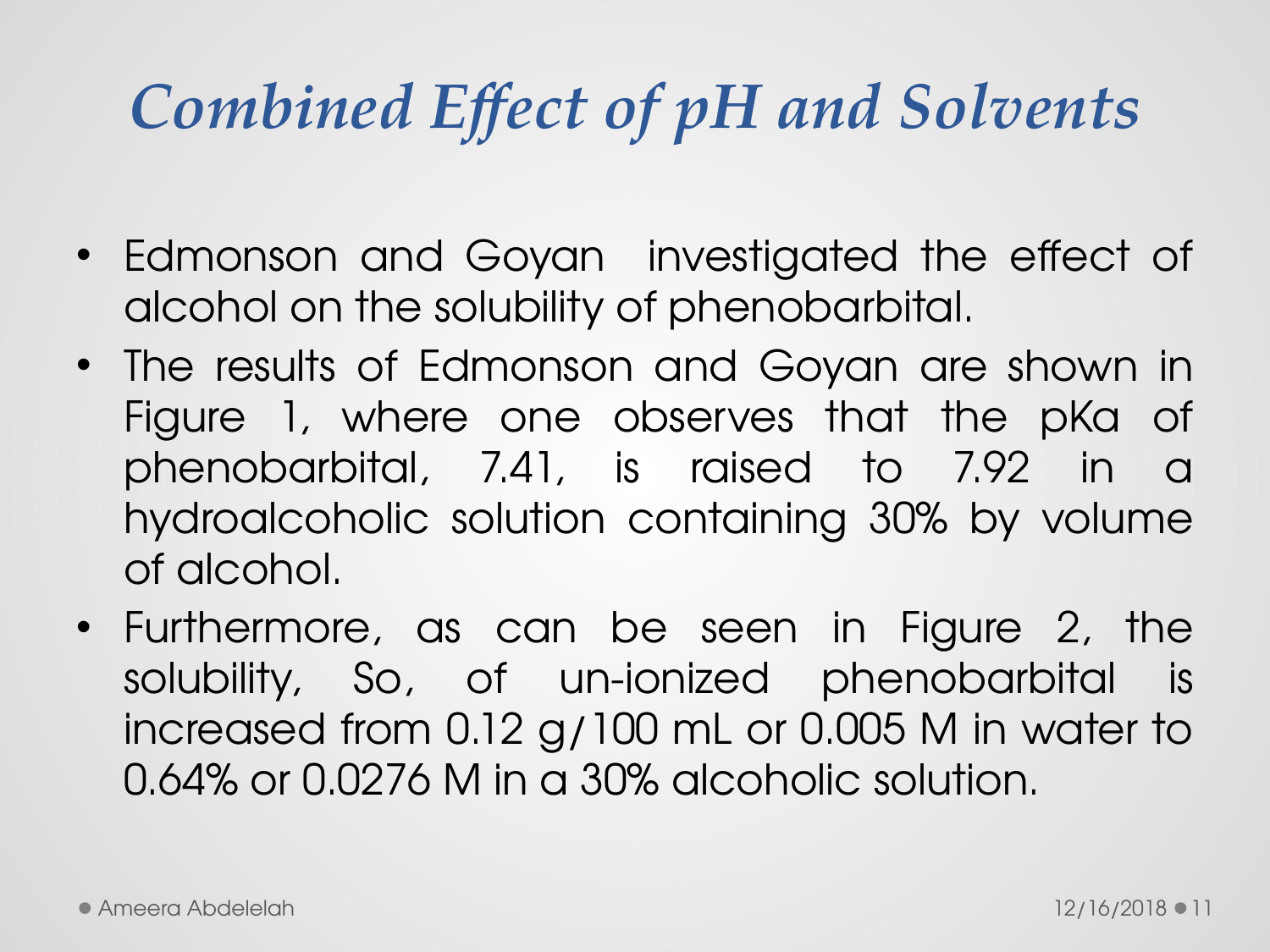

# Combined Effect of pH and Solvents
Edmonson and Goyan  investigated the effect of alcohol on the solubility of phenobarbital.
The results of Edmonson and Goyan are shown in Figure 1, where one observes that the pKa of phenobarbital, 7.41, is raised to 7.92 in a hydroalcoholic solution containing 30% by volume of alcohol.
Furthermore, as can be seen in Figure 2, the solubility, So, of un-ionized phenobarbital is increased from 0.12 g/100 mL or 0.005 M in water to 0.64% or 0.0276 M in a 30% alcoholic solution.
Ameera Abdelelah
12/16/2018
11